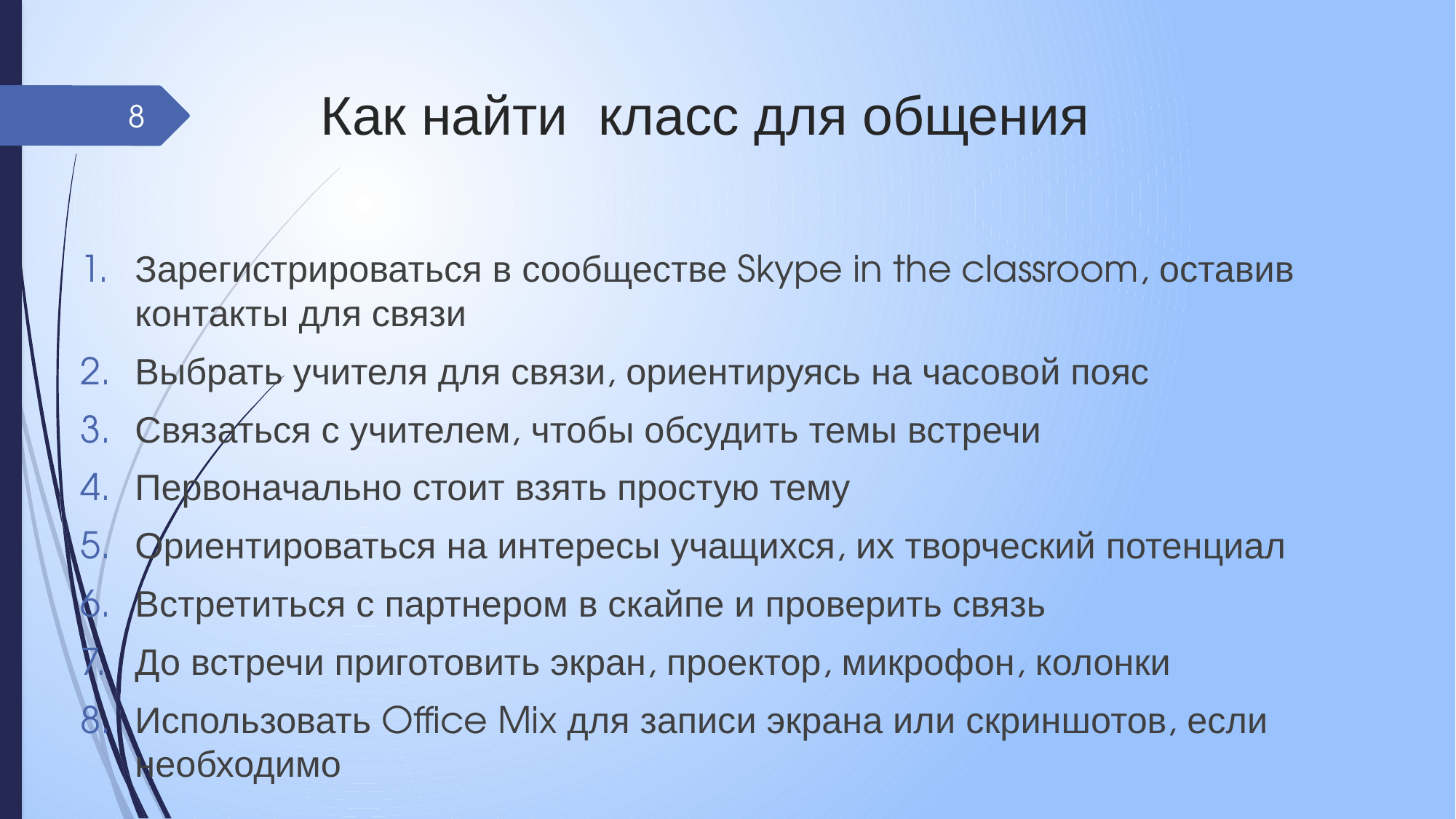

# Как найти  класс для общения
8
Зарегистрироваться в сообществе Skype in the classroom, оставив контакты для связи
Выбрать учителя для связи, ориентируясь на часовой пояс
Связаться с учителем, чтобы обсудить темы встречи
Первоначально стоит взять простую тему
Ориентироваться на интересы учащихся, их творческий потенциал
Встретиться с партнером в скайпе и проверить связь
До встречи приготовить экран, проектор, микрофон, колонки
Использовать Office Mix для записи экрана или скриншотов, если необходимо